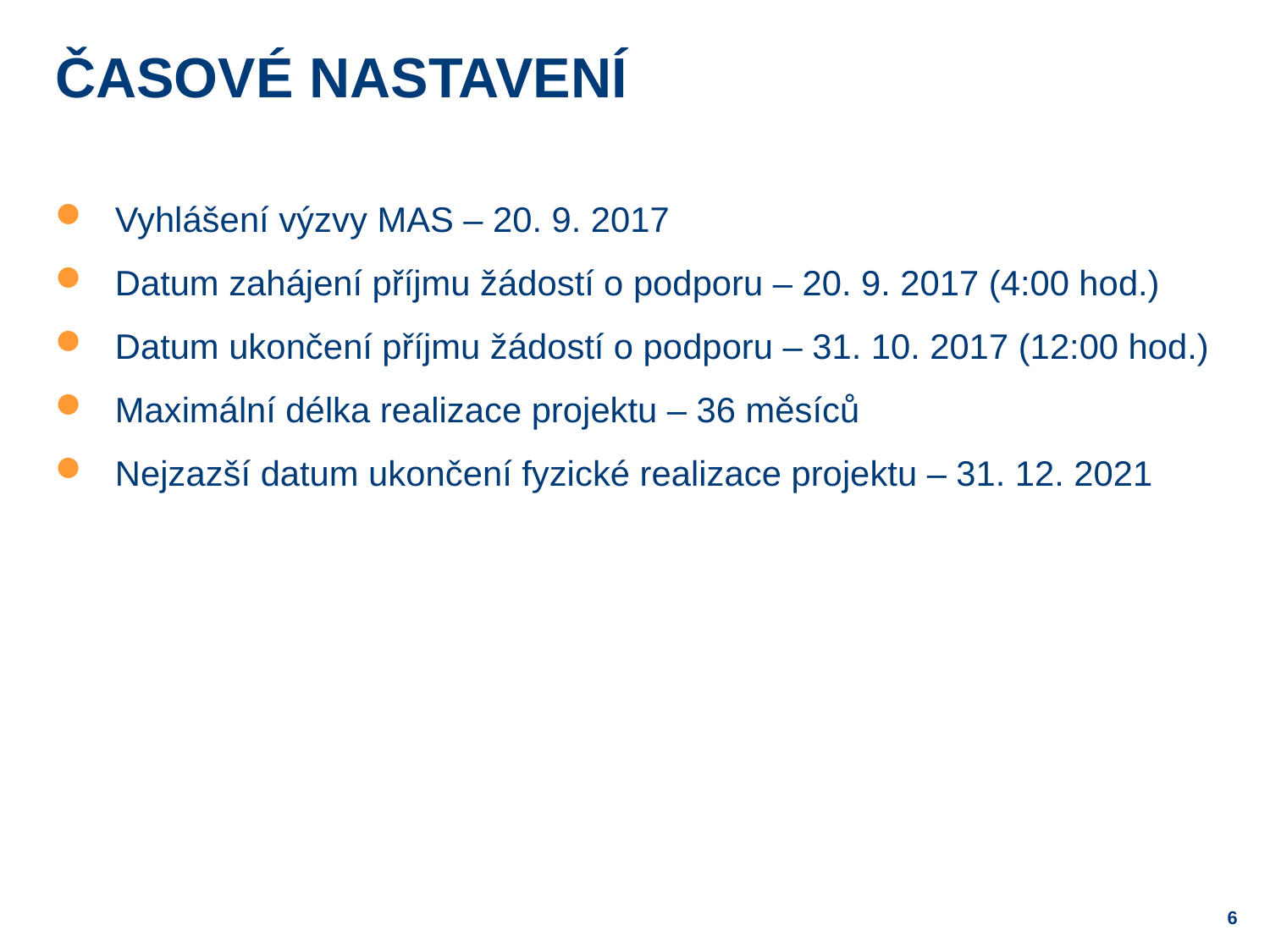

# ČASOVÉ NASTAVENÍ
Vyhlášení výzvy MAS – 20. 9. 2017
Datum zahájení příjmu žádostí o podporu – 20. 9. 2017 (4:00 hod.)
Datum ukončení příjmu žádostí o podporu – 31. 10. 2017 (12:00 hod.)
Maximální délka realizace projektu – 36 měsíců
Nejzazší datum ukončení fyzické realizace projektu – 31. 12. 2021

6